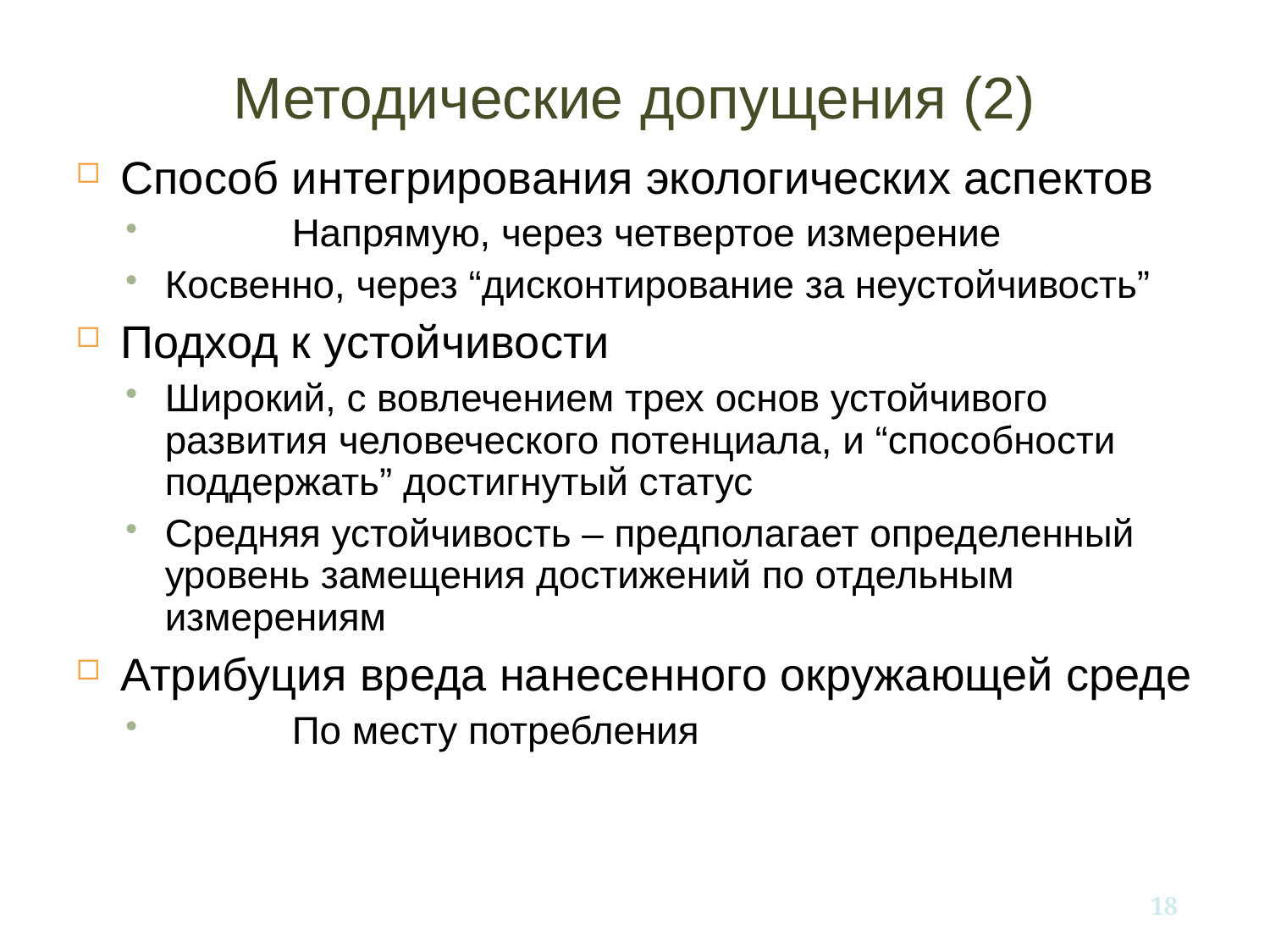

Методические допущения (2)
Способ интегрирования экологических аспектов
	Напрямую, через четвертое измерение
Косвенно, через “дисконтирование за неустойчивость”
Подход к устойчивости
Широкий, с вовлечением трех основ устойчивого развития человеческого потенциала, и “способности поддержать” достигнутый статус
Средняя устойчивость – предполагает определенный уровень замещения достижений по отдельным измерениям
Атрибуция вреда нанесенного окружающей среде
	По месту потребления
18